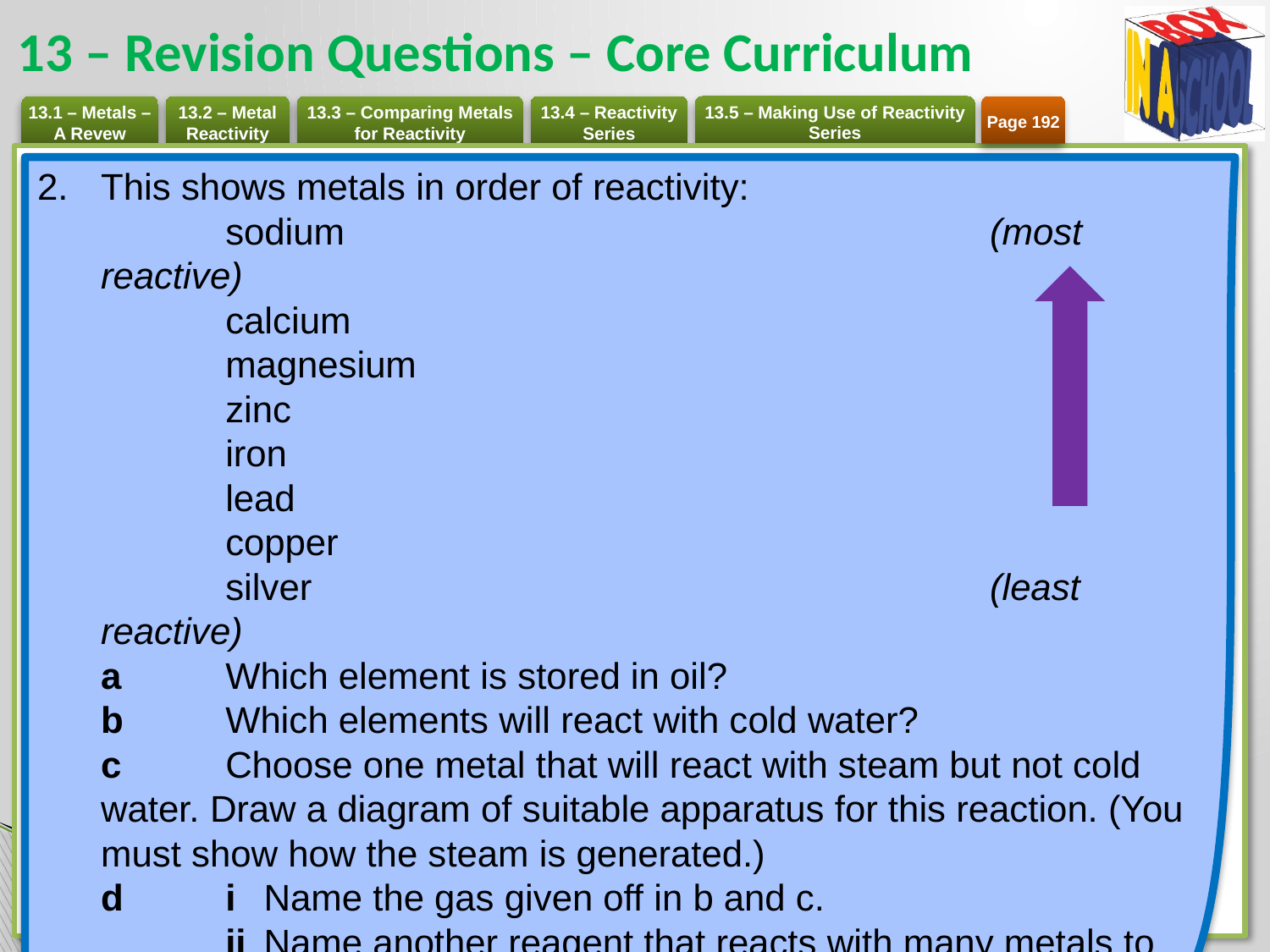

# 13 – Revision Questions – Core Curriculum
Page 192
This shows metals in order of reactivity:
	sodium 					(most reactive)
	calcium
	magnesium
	zinc
	iron
	lead
	copper
	silver 					(least reactive)
a 	Which element is stored in oil?
b 	Which elements will react with cold water?
c 	Choose one metal that will react with steam but not cold water. Draw a diagram of suitable apparatus for this reaction. (You must show how the steam is generated.)
d 	i 	Name the gas given off in b and c.
	ii 	Name another reagent that reacts with many metals to give 			the same gas.